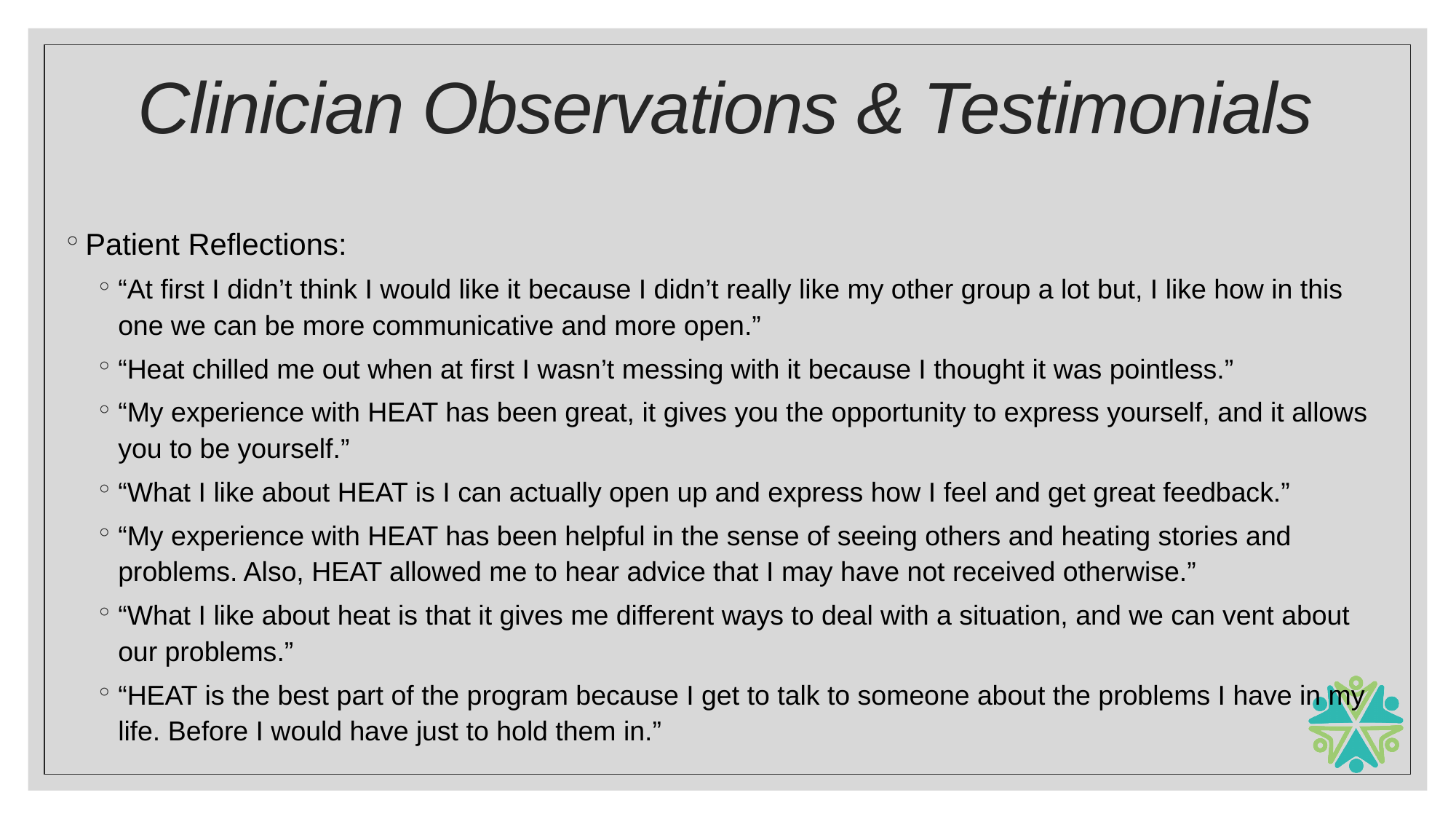

# Clinician Observations & Testimonials
Patient Reflections:
“At first I didn’t think I would like it because I didn’t really like my other group a lot but, I like how in this one we can be more communicative and more open.”
“Heat chilled me out when at first I wasn’t messing with it because I thought it was pointless.”
“My experience with HEAT has been great, it gives you the opportunity to express yourself, and it allows you to be yourself.”
“What I like about HEAT is I can actually open up and express how I feel and get great feedback.”
“My experience with HEAT has been helpful in the sense of seeing others and heating stories and problems. Also, HEAT allowed me to hear advice that I may have not received otherwise.”
“What I like about heat is that it gives me different ways to deal with a situation, and we can vent about our problems.”
“HEAT is the best part of the program because I get to talk to someone about the problems I have in my life. Before I would have just to hold them in.”